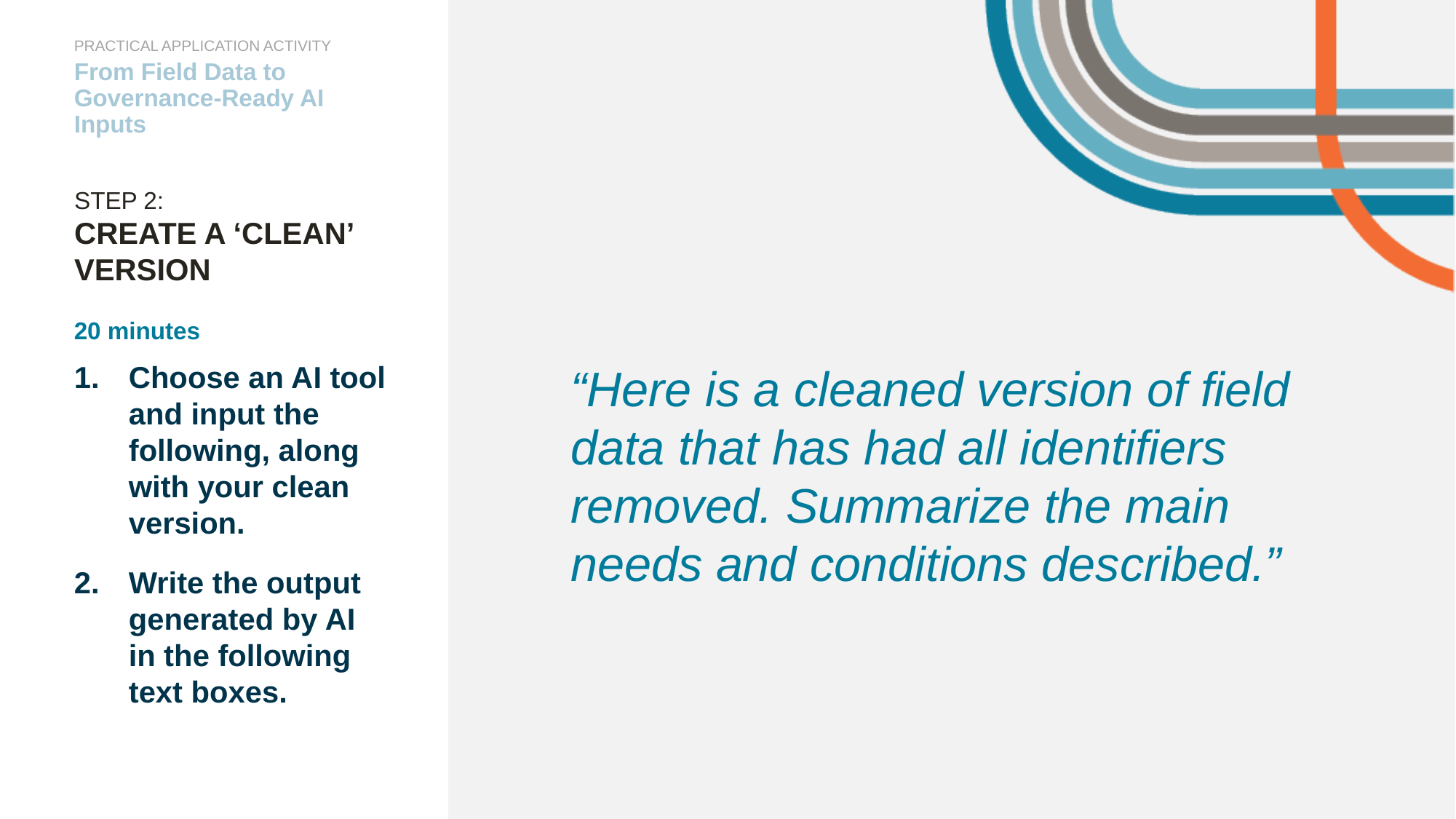

PRACTICAL APPLICATION ACTIVITY
From Field Data to Governance-Ready AI Inputs
STEP 2:
CREATE A ‘CLEAN’ VERSION
20 minutes
Choose an AI tool and input the following, along with your clean version.
Write the output generated by AI in the following text boxes.
“Here is a cleaned version of field data that has had all identifiers removed. Summarize the main needs and conditions described.”